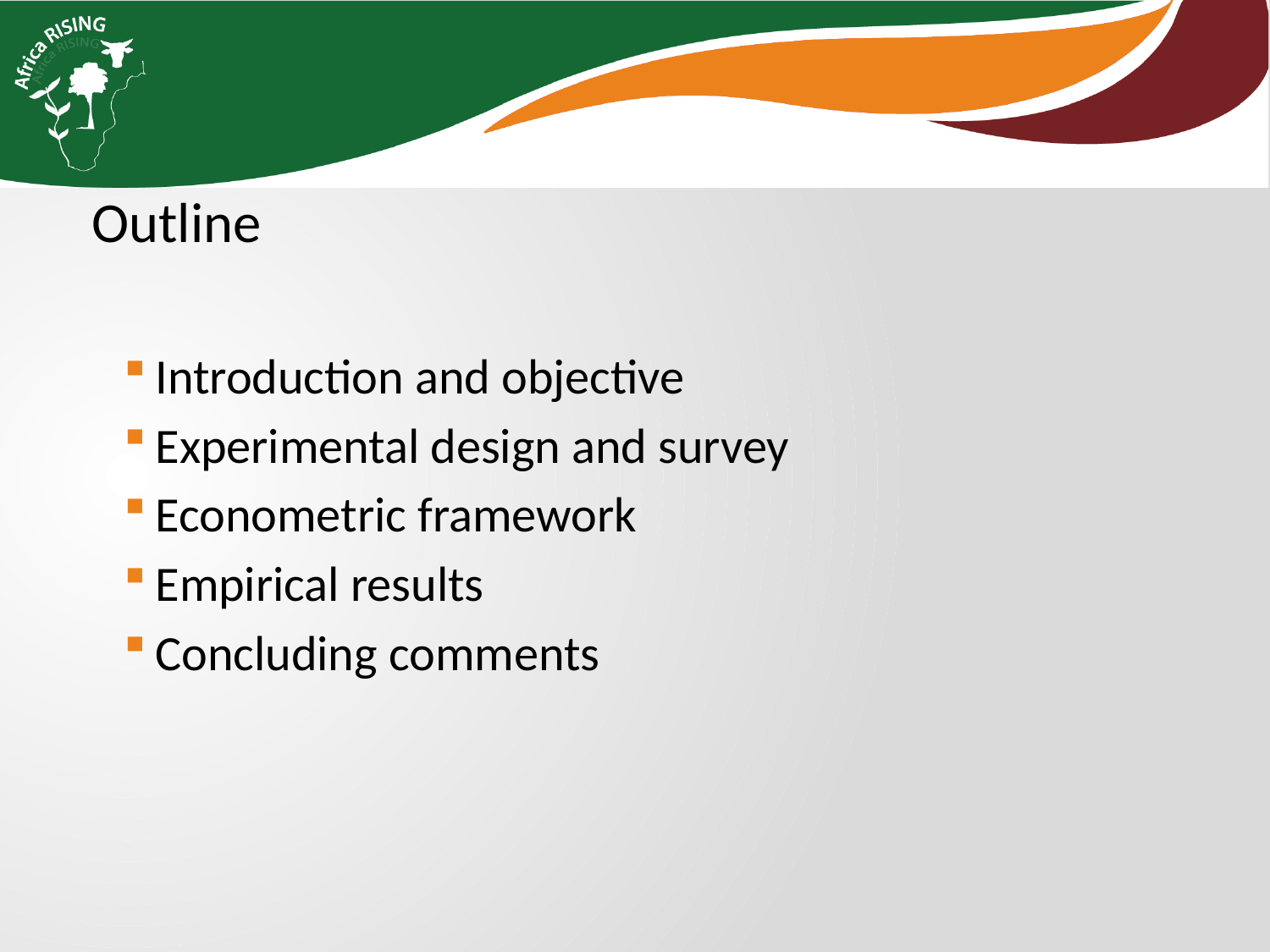

Outline
Introduction and objective
Experimental design and survey
Econometric framework
Empirical results
Concluding comments